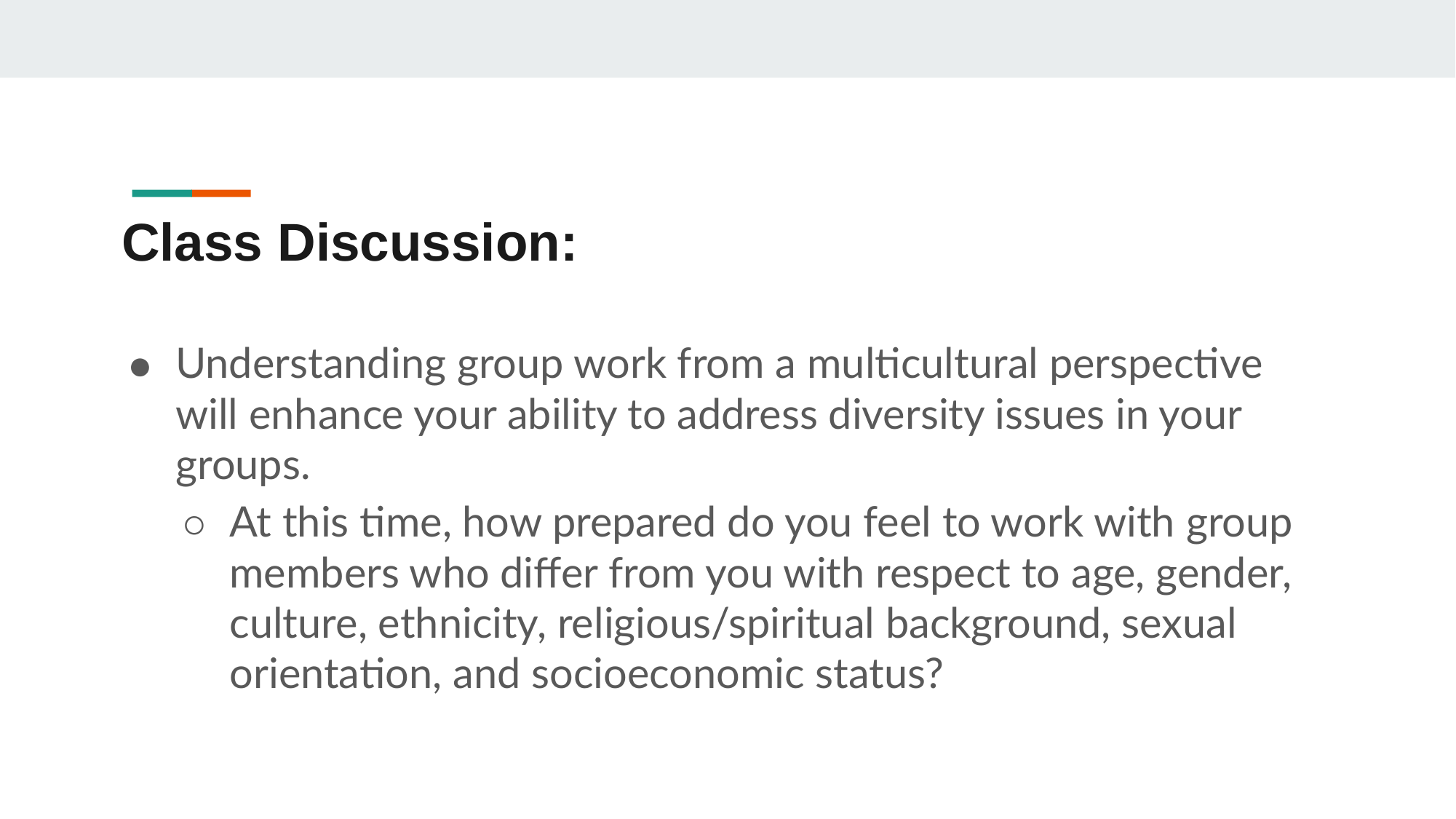

# Class Discussion:
Understanding group work from a multicultural perspective will enhance your ability to address diversity issues in your groups.
At this time, how prepared do you feel to work with group members who differ from you with respect to age, gender, culture, ethnicity, religious/spiritual background, sexual orientation, and socioeconomic status?